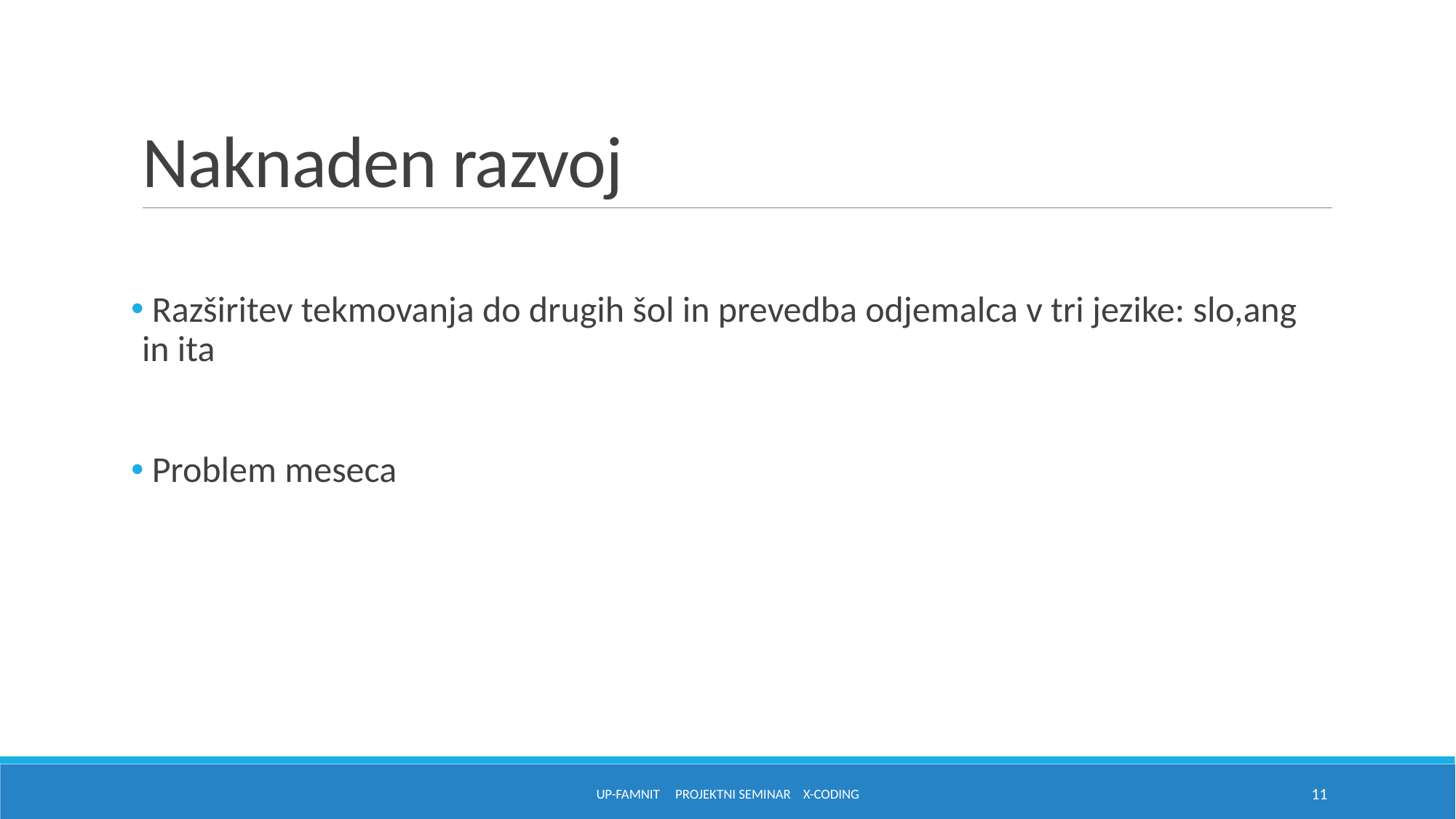

# Naknaden razvoj

 Razširitev tekmovanja do drugih šol in prevedba odjemalca v tri jezike: slo,ang in ita

 Problem meseca
UP-FAMNIT     Projektni seminar    X-Coding
11